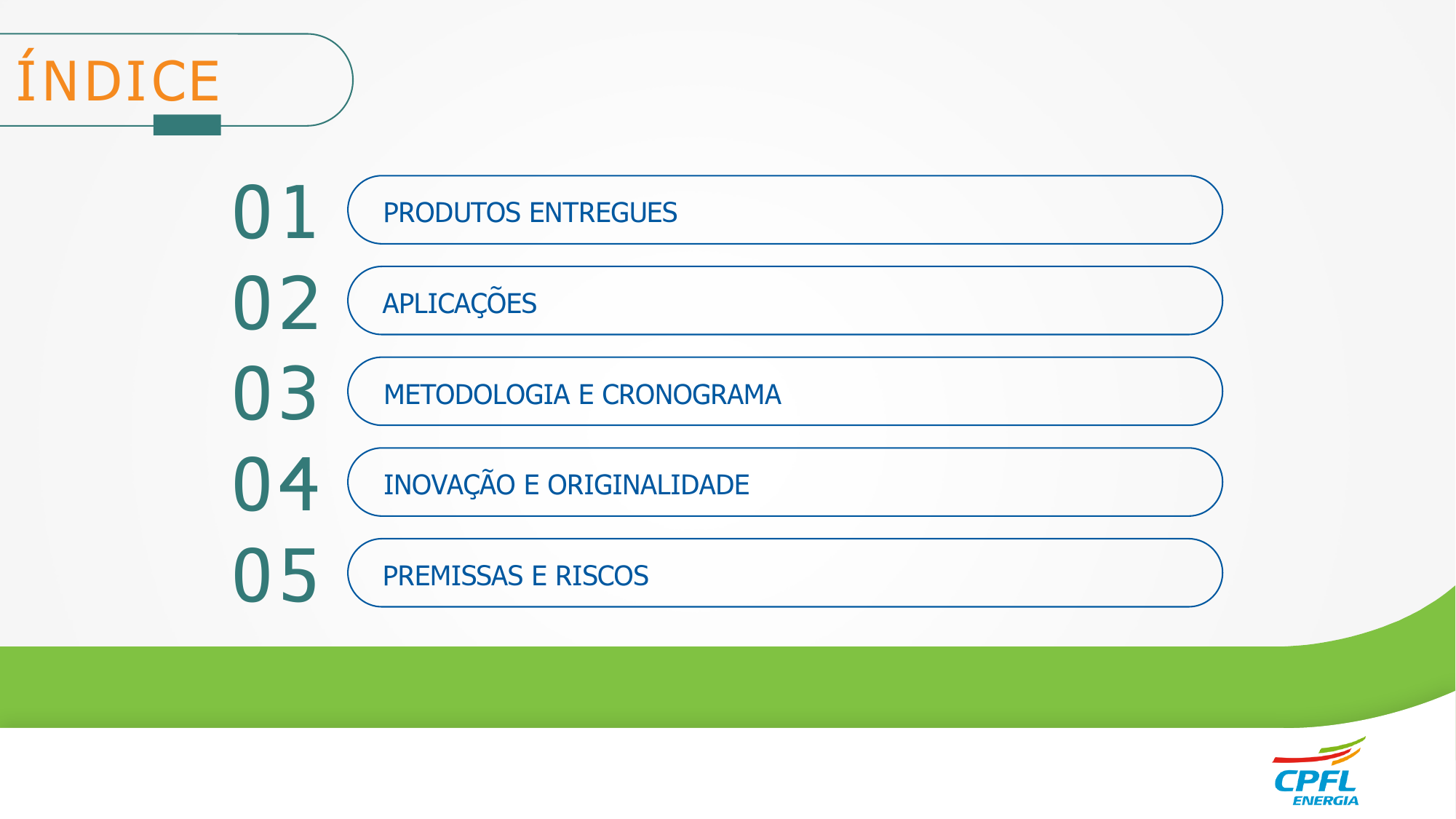

ÍNDICE

01
PRODUTOS ENTREGUES

02
APLICAÇÕES

03
METODOLOGIA E CRONOGRAMA

04
INOVAÇÃO E ORIGINALIDADE

05
PREMISSAS E RISCOS